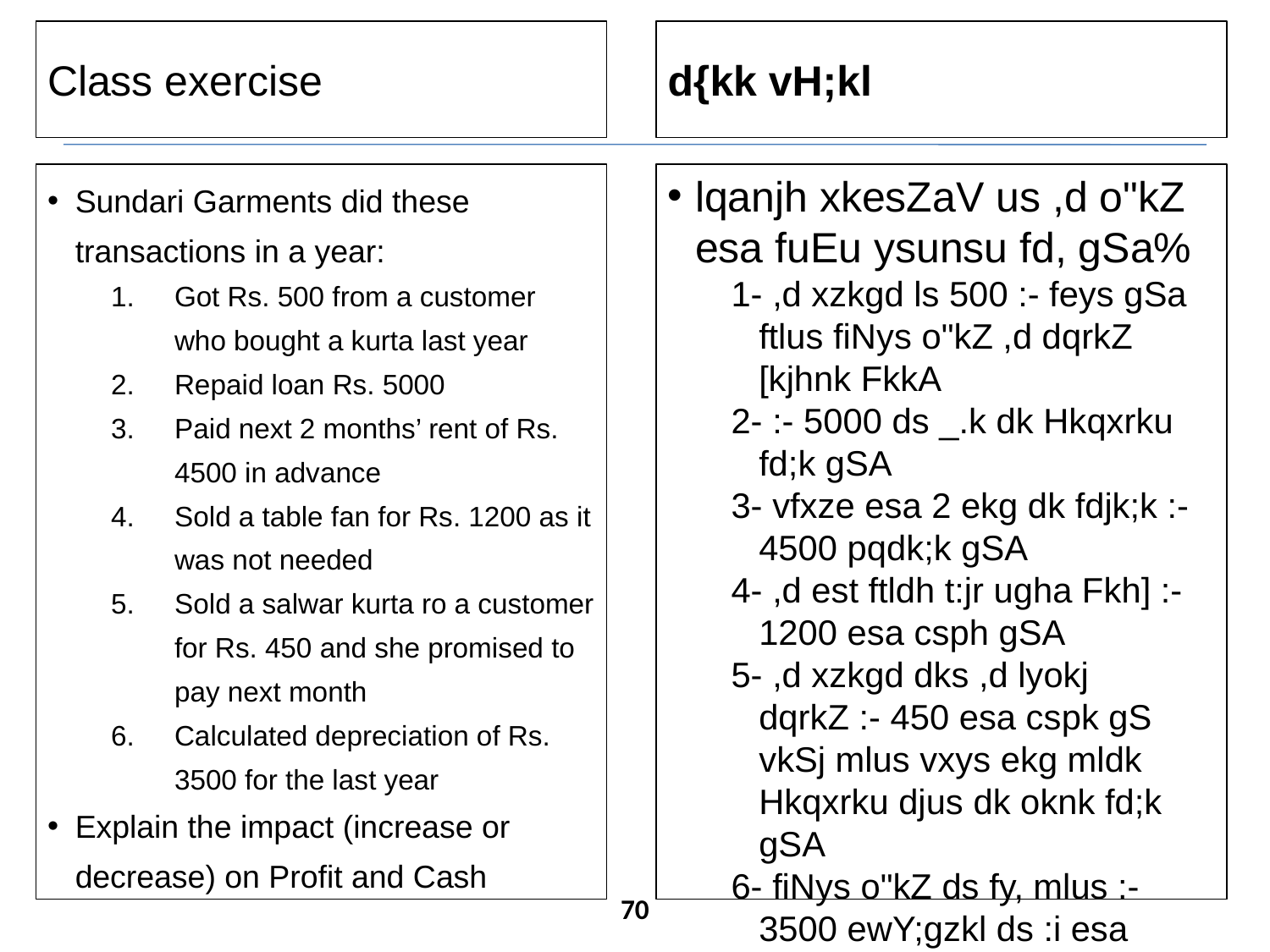

Class exercise
d{kk vH;kl
Sundari Garments did these transactions in a year:
Got Rs. 500 from a customer who bought a kurta last year
Repaid loan Rs. 5000
Paid next 2 months’ rent of Rs. 4500 in advance
Sold a table fan for Rs. 1200 as it was not needed
Sold a salwar kurta ro a customer for Rs. 450 and she promised to pay next month
Calculated depreciation of Rs. 3500 for the last year
Explain the impact (increase or decrease) on Profit and Cash
lqanjh xkesZaV us ,d o"kZ esa fuEu ysunsu fd, gSa%
1- ,d xzkgd ls 500 :- feys gSa ftlus fiNys o"kZ ,d dqrkZ [kjhnk FkkA
2- :- 5000 ds _.k dk Hkqxrku fd;k gSA
3- vfxze esa 2 ekg dk fdjk;k :- 4500 pqdk;k gSA
4- ,d est ftldh t:jr ugha Fkh] :- 1200 esa csph gSA
5- ,d xzkgd dks ,d lyokj dqrkZ :- 450 esa cspk gS vkSj mlus vxys ekg mldk Hkqxrku djus dk oknk fd;k gSA
6- fiNys o"kZ ds fy, mlus :- 3500 ewY;gzkl ds :i esa x.kuk fd, gSA
ykHk vkSj udn ij izHkko ¼o`f) ;k deh½ dh O;k[;k djsaA
70